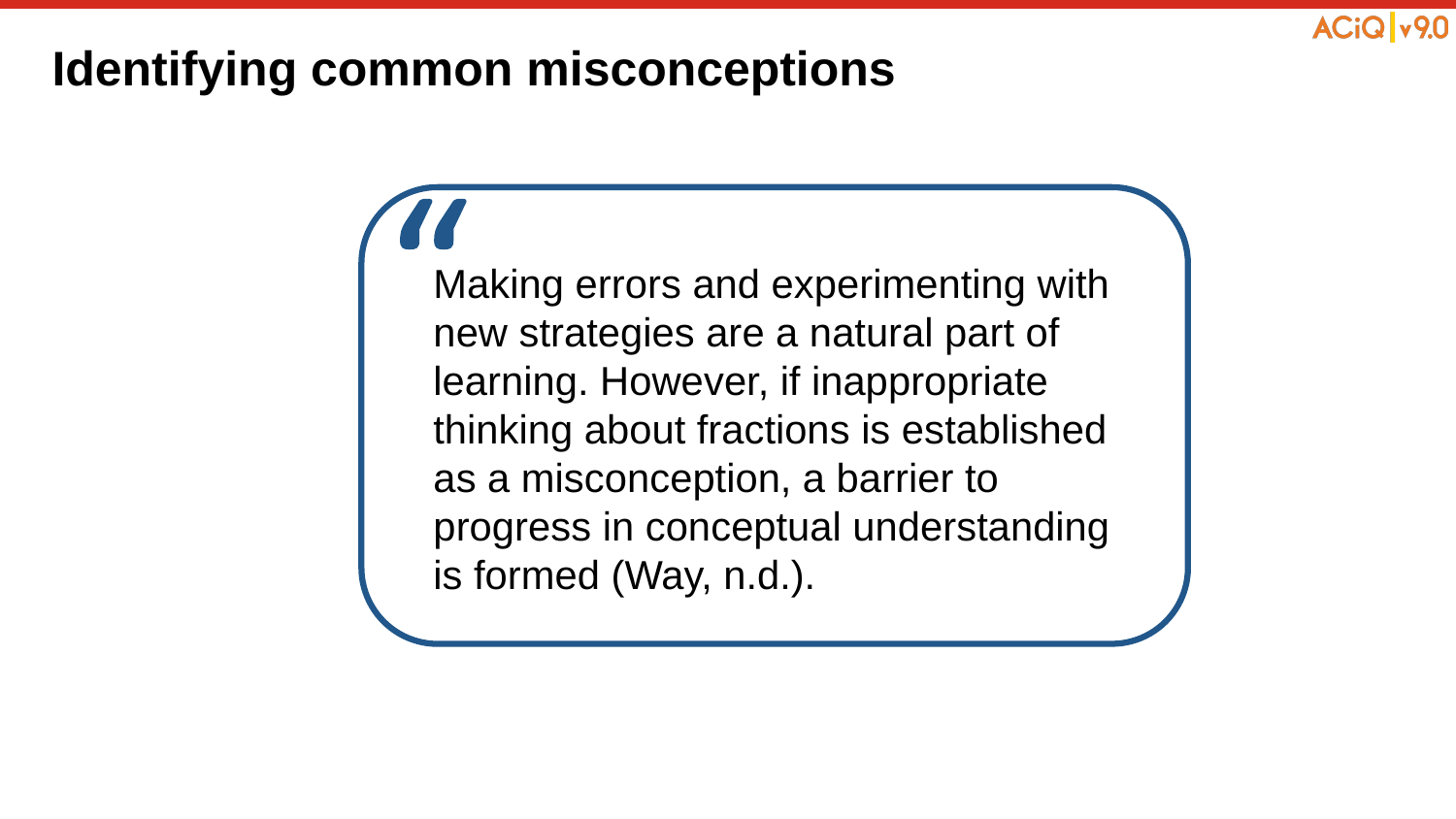

# Identifying common misconceptions

Making errors and experimenting with new strategies are a natural part of learning. However, if inappropriate thinking about fractions is established as a misconception, a barrier to progress in conceptual understanding is formed (Way, n.d.).